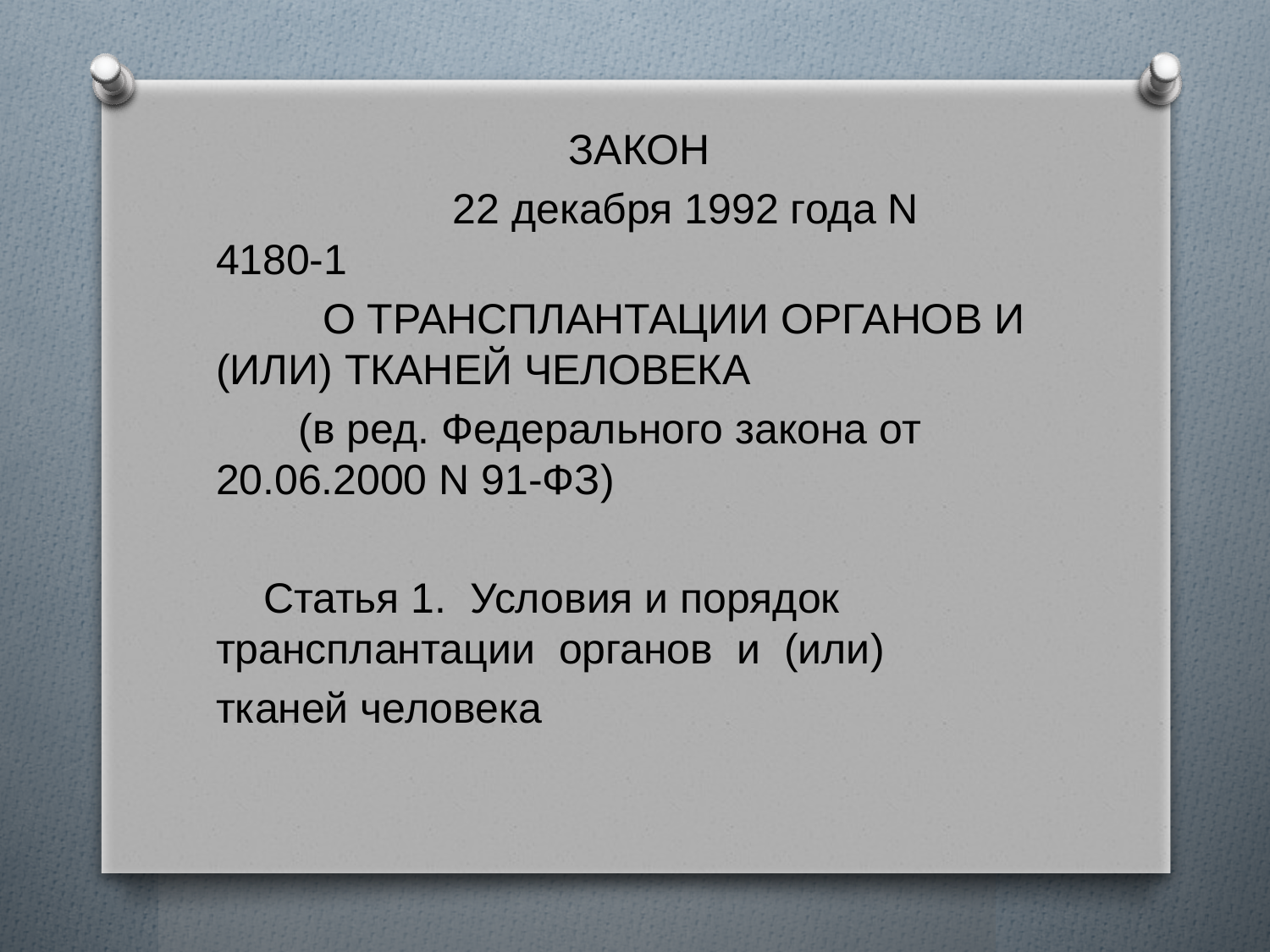

ЗАКОН
                    22 декабря 1992 года N   4180-1
         О ТРАНСПЛАНТАЦИИ ОРГАНОВ И (ИЛИ) ТКАНЕЙ ЧЕЛОВЕКА
       (в ред. Федерального закона от 20.06.2000 N 91-ФЗ)

    Статья 1.  Условия и порядок трансплантации  органов  и  (или)
тканей человека